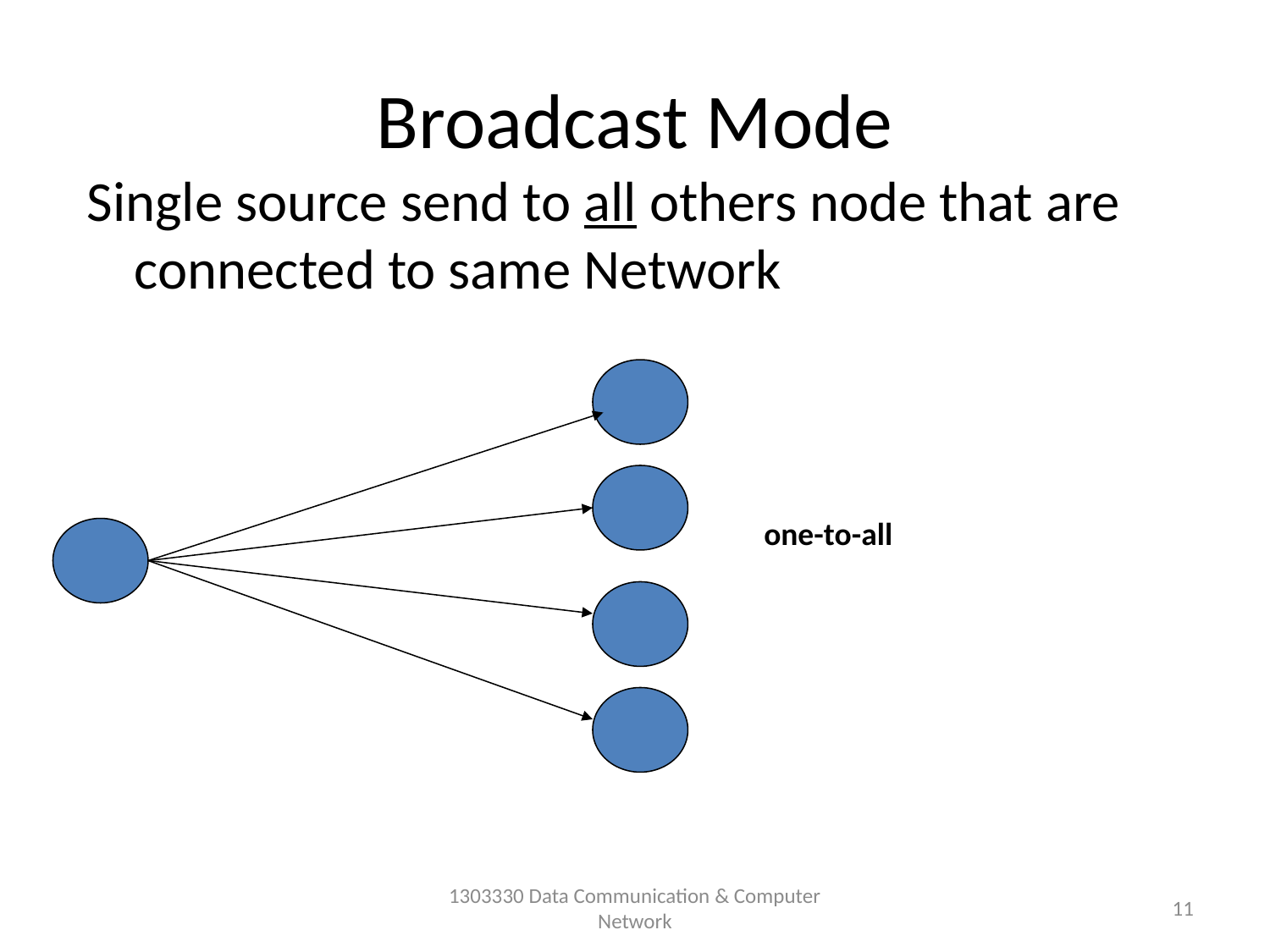

# Broadcast Mode
Single source send to all others node that are connected to same Network

one-to-all

1303330 Data Communication & Computer Network
11